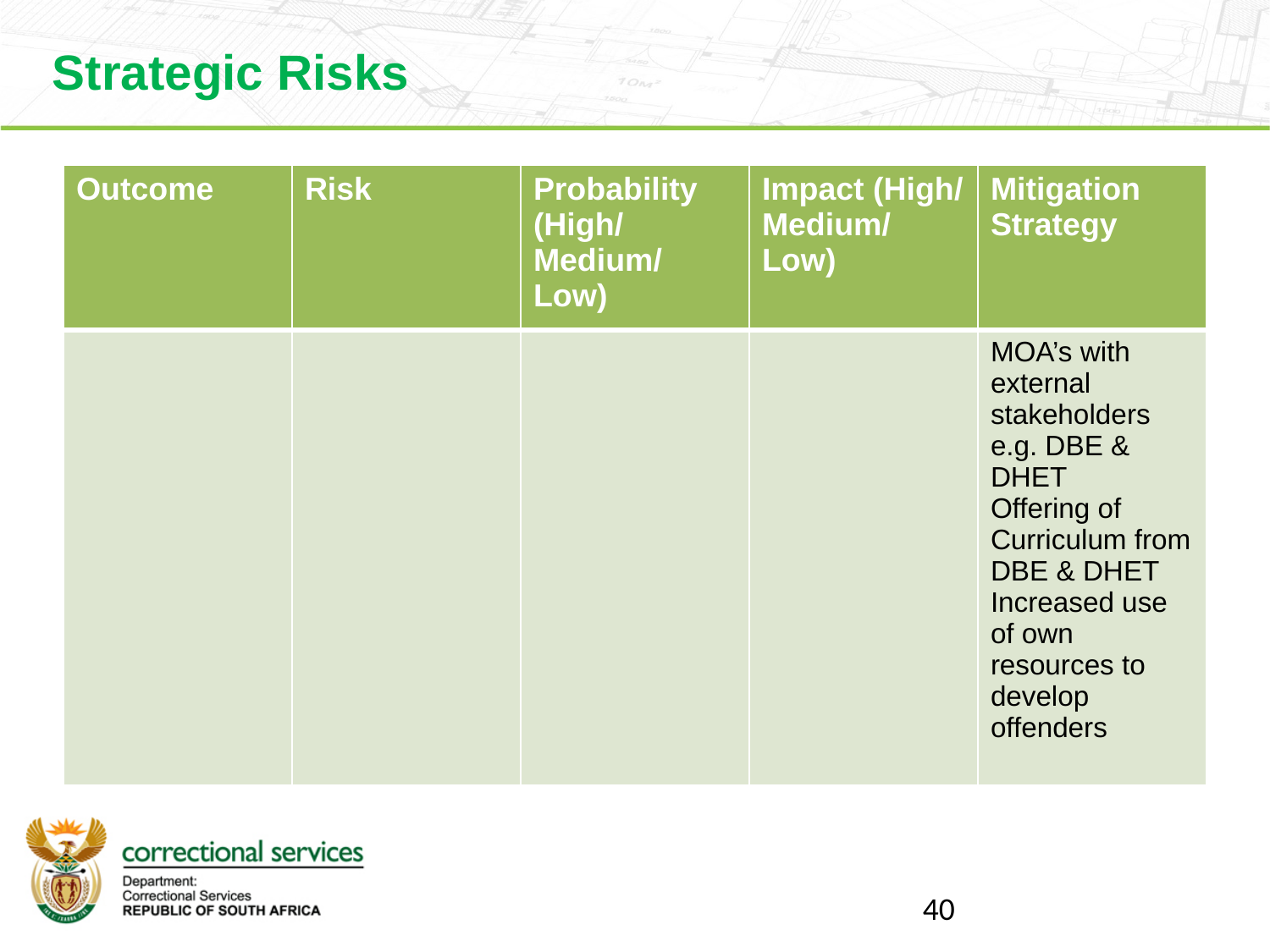

Strategic Risks
| Outcome | Risk | Probability (High/ Medium/ Low) | Impact (High/ Medium/ Low) | Mitigation Strategy |
| --- | --- | --- | --- | --- |
|  |  |  |  | MOA’s with external stakeholders e.g. DBE & DHET Offering of Curriculum from DBE & DHET Increased use of own resources to develop offenders |
40